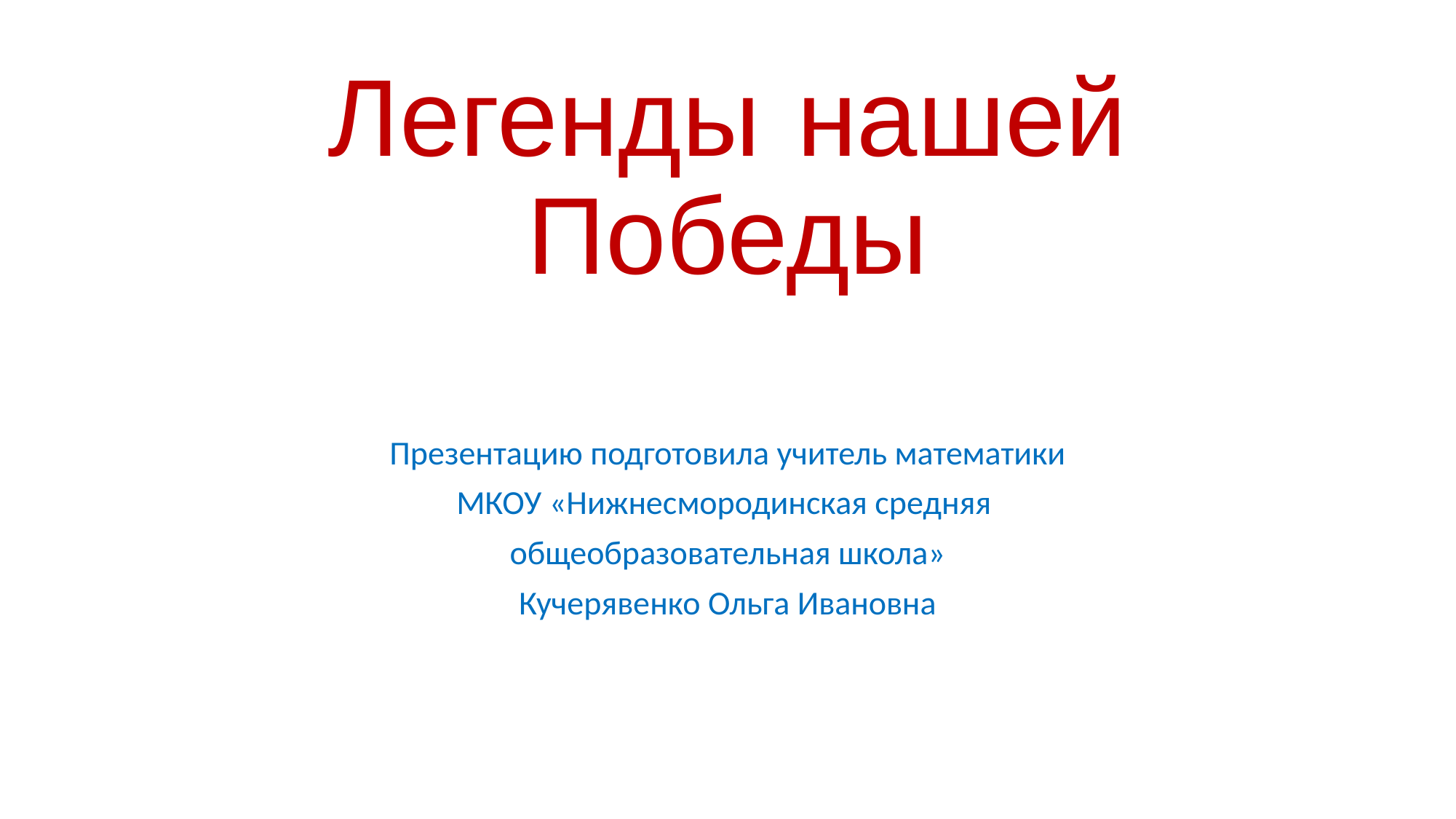

# Легенды нашей Победы
Презентацию подготовила учитель математики
МКОУ «Нижнесмородинская средняя
общеобразовательная школа»
Кучерявенко Ольга Ивановна